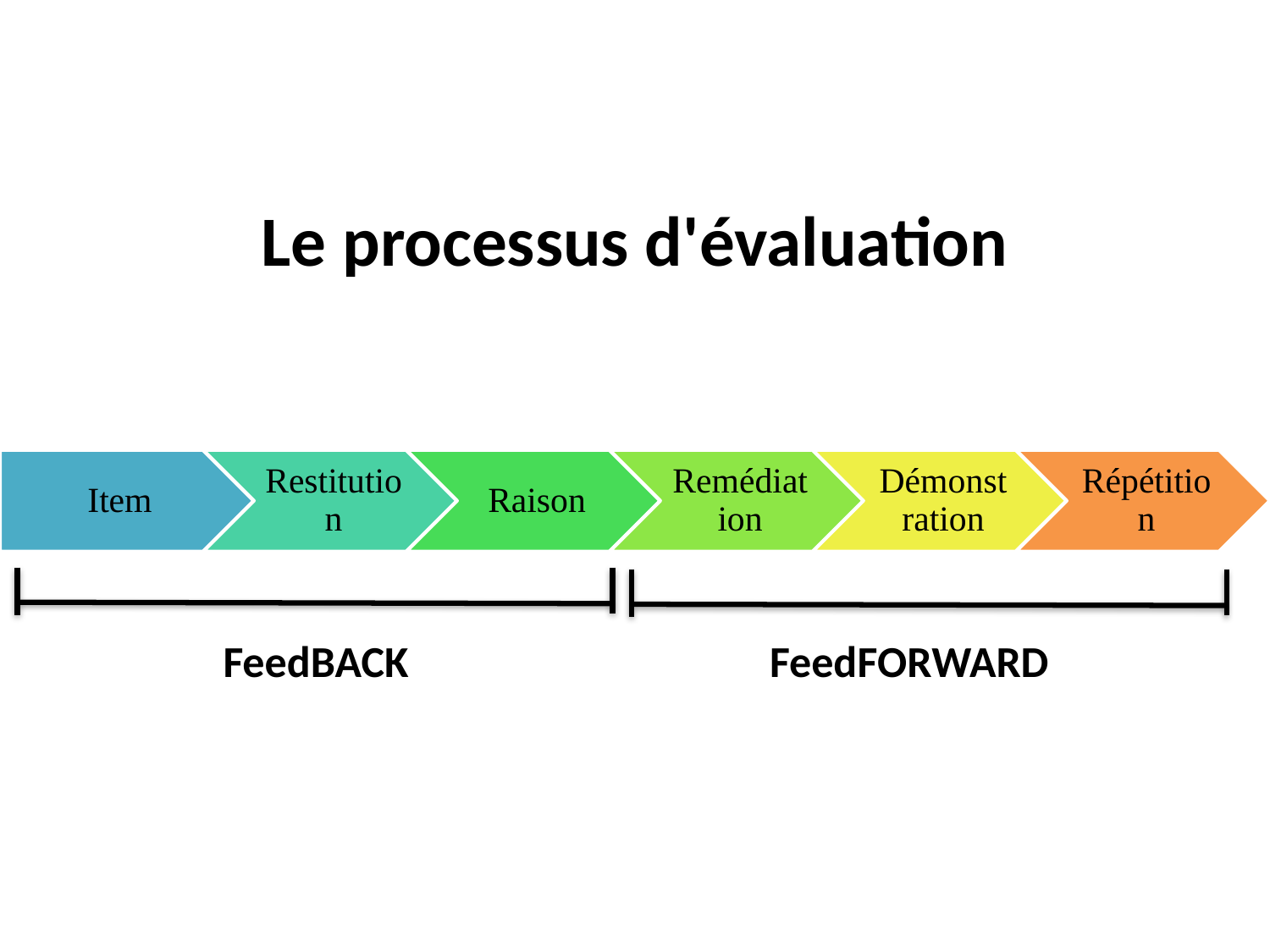

Item
Restitution
Raison
Remédiation
Démonstration
Répétition
Le processus d'évaluation
FeedBACK
FeedFORWARD